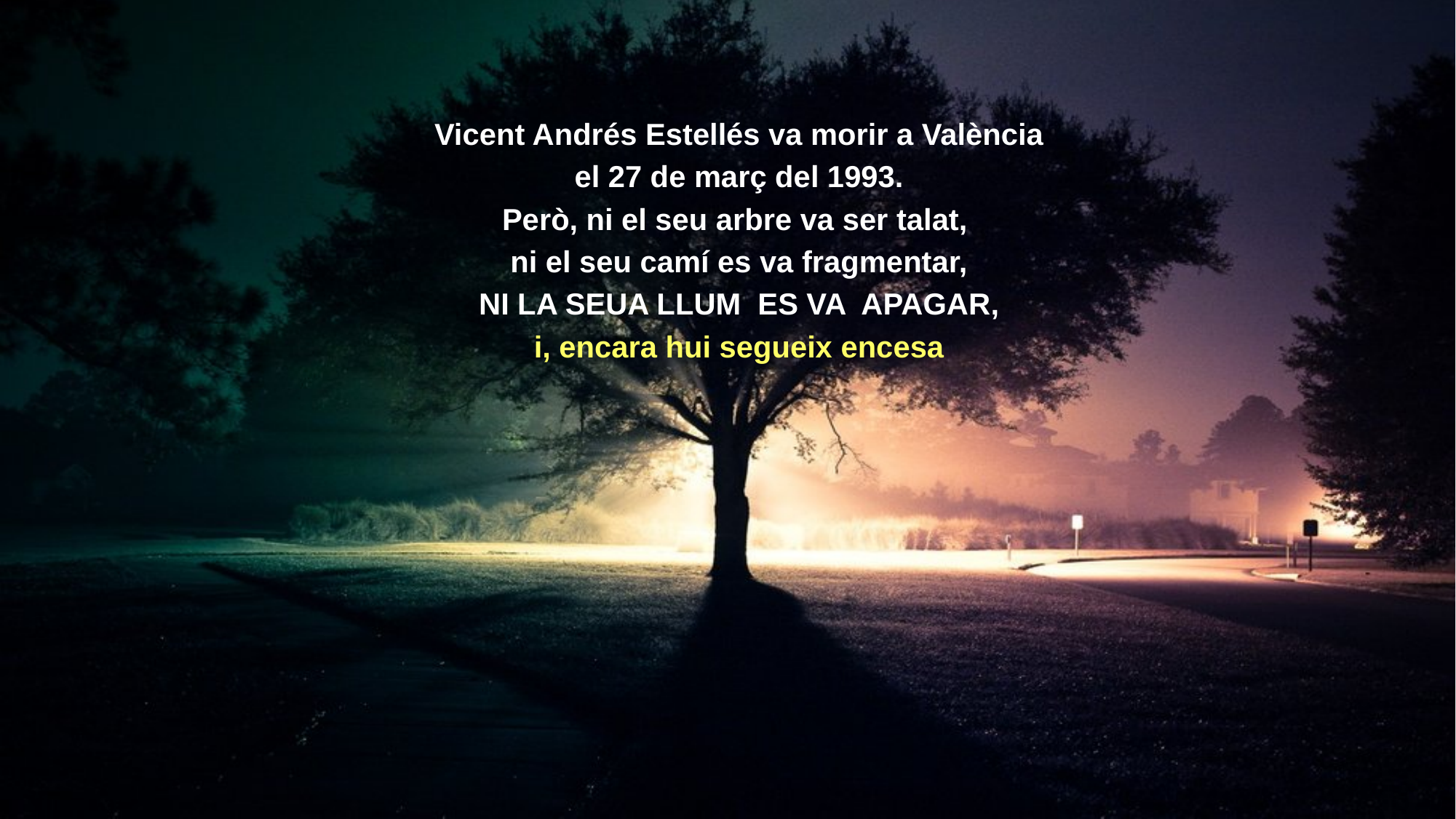

Vicent Andrés Estellés va morir a València
el 27 de març del 1993.
Però, ni el seu arbre va ser talat,
ni el seu camí es va fragmentar,
NI LA SEUA LLUM  ES VA  APAGAR,
i, encara hui segueix encesa